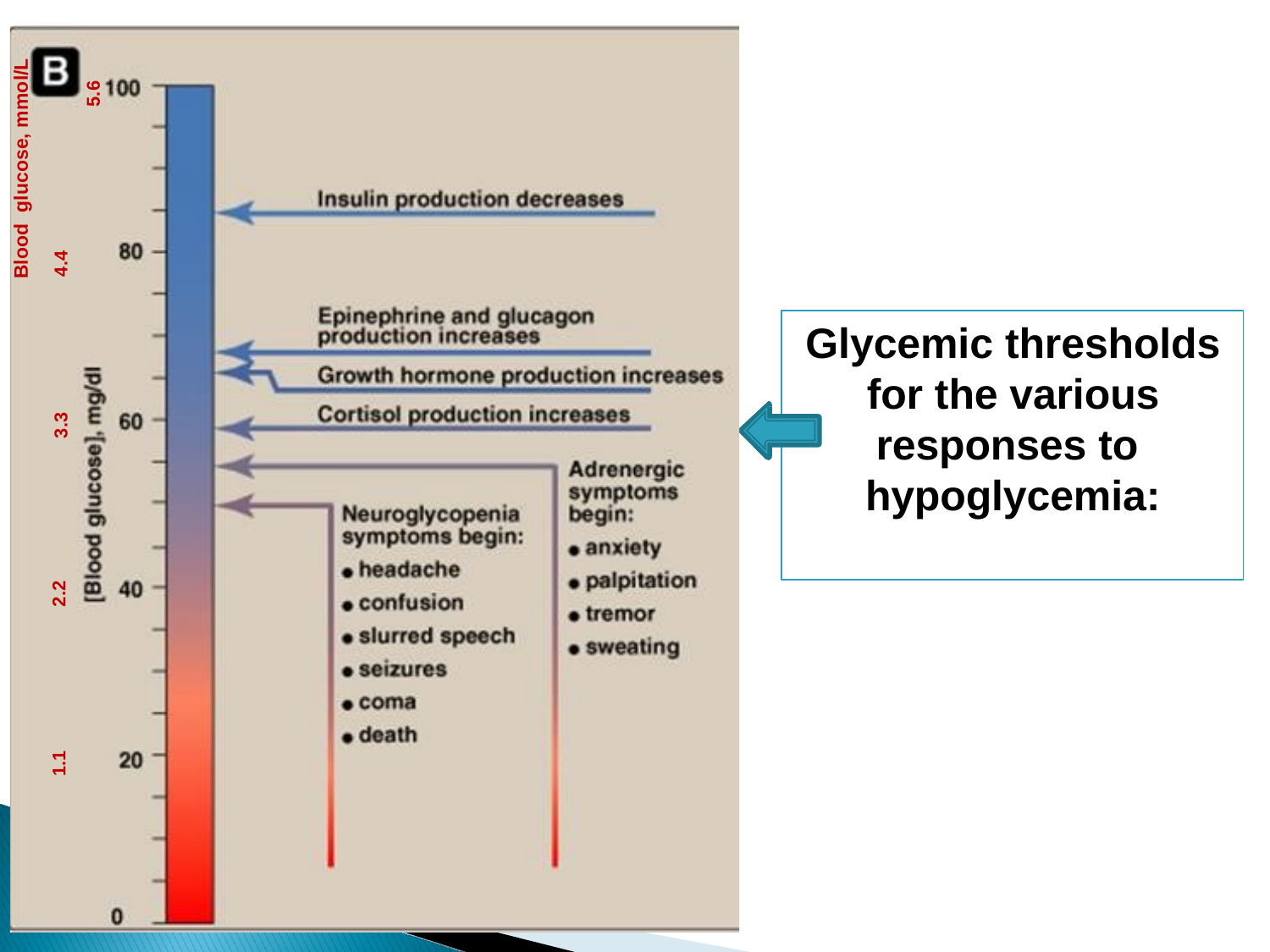

Blood  glucose, mmol/L
5.6
4.4

# Glycemic thresholds  for the various  responses to  hypoglycemia:

3.3
2.2
1.1